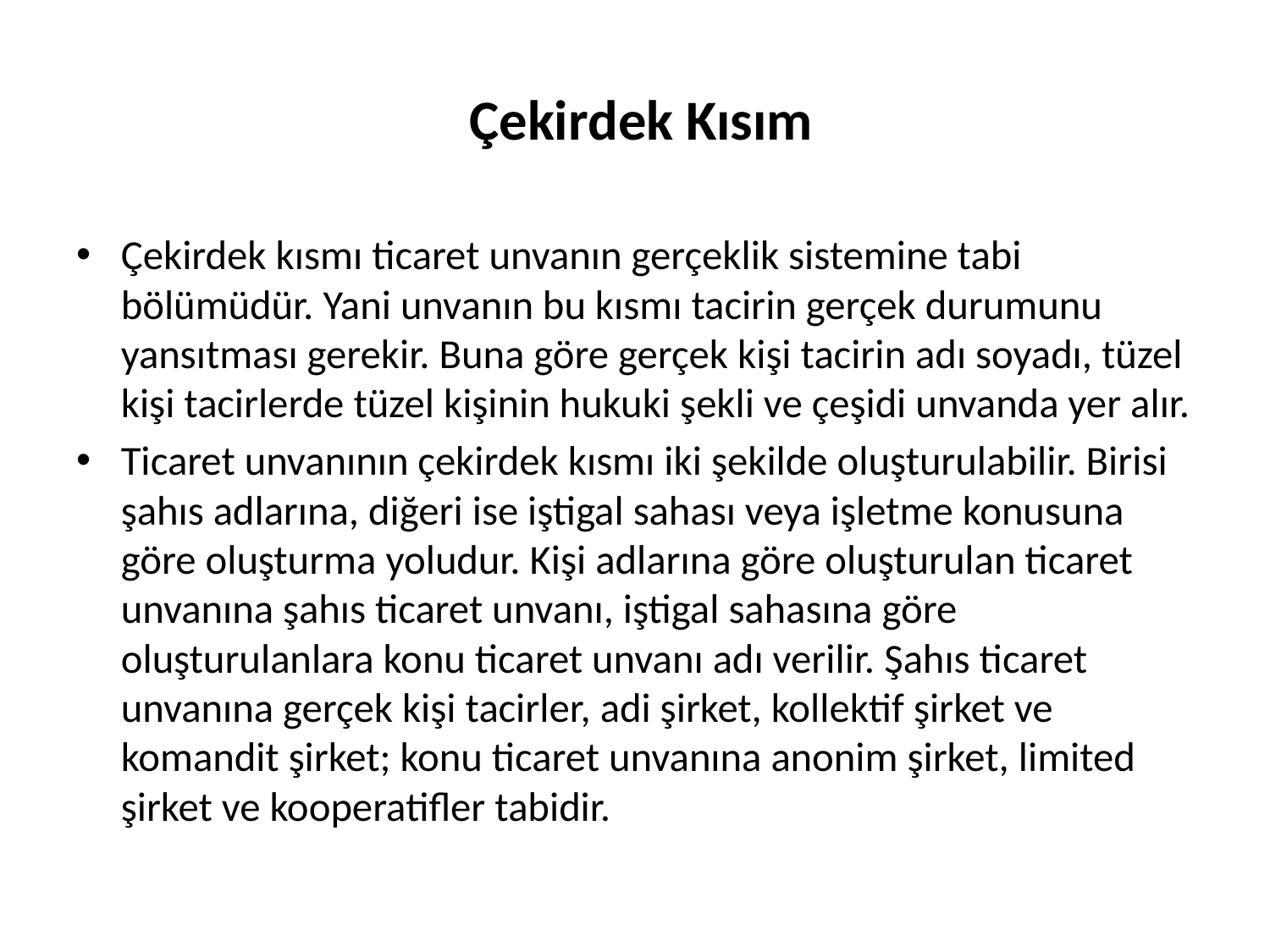

# Çekirdek Kısım
Çekirdek kısmı ticaret unvanın gerçeklik sistemine tabi bölümüdür. Yani unvanın bu kısmı tacirin gerçek durumunu yansıtması gerekir. Buna göre gerçek kişi tacirin adı soyadı, tüzel kişi tacirlerde tüzel kişinin hukuki şekli ve çeşidi unvanda yer alır.
Ticaret unvanının çekirdek kısmı iki şekilde oluşturulabilir. Birisi şahıs adlarına, diğeri ise iştigal sahası veya işletme konusuna göre oluşturma yoludur. Kişi adlarına göre oluşturulan ticaret unvanına şahıs ticaret unvanı, iştigal sahasına göre oluşturulanlara konu ticaret unvanı adı verilir. Şahıs ticaret unvanına gerçek kişi tacirler, adi şirket, kollektif şirket ve komandit şirket; konu ticaret unvanına anonim şirket, limited şirket ve kooperatifler tabidir.